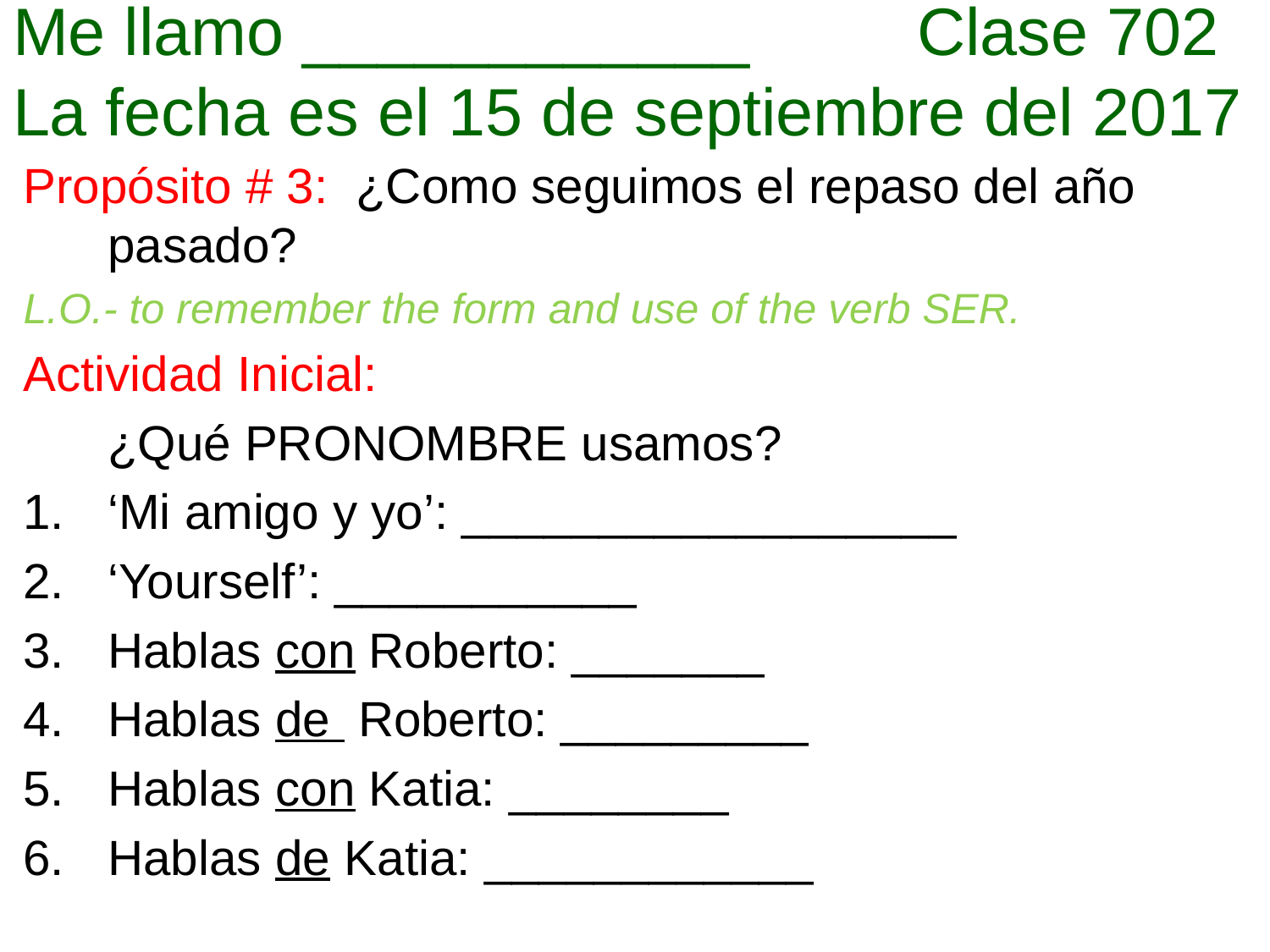

# Me llamo ____________         Clase 702 La fecha es el 15 de septiembre del 2017
Propósito # 3:  ¿Como seguimos el repaso del año pasado?
L.O.- to remember the form and use of the verb SER.
Actividad Inicial:
	¿Qué PRONOMBRE usamos?
‘Mi amigo y yo’: __________________
‘Yourself’: ___________
Hablas con Roberto: _______
Hablas de  Roberto: _________
Hablas con Katia: ________
Hablas de Katia: ____________